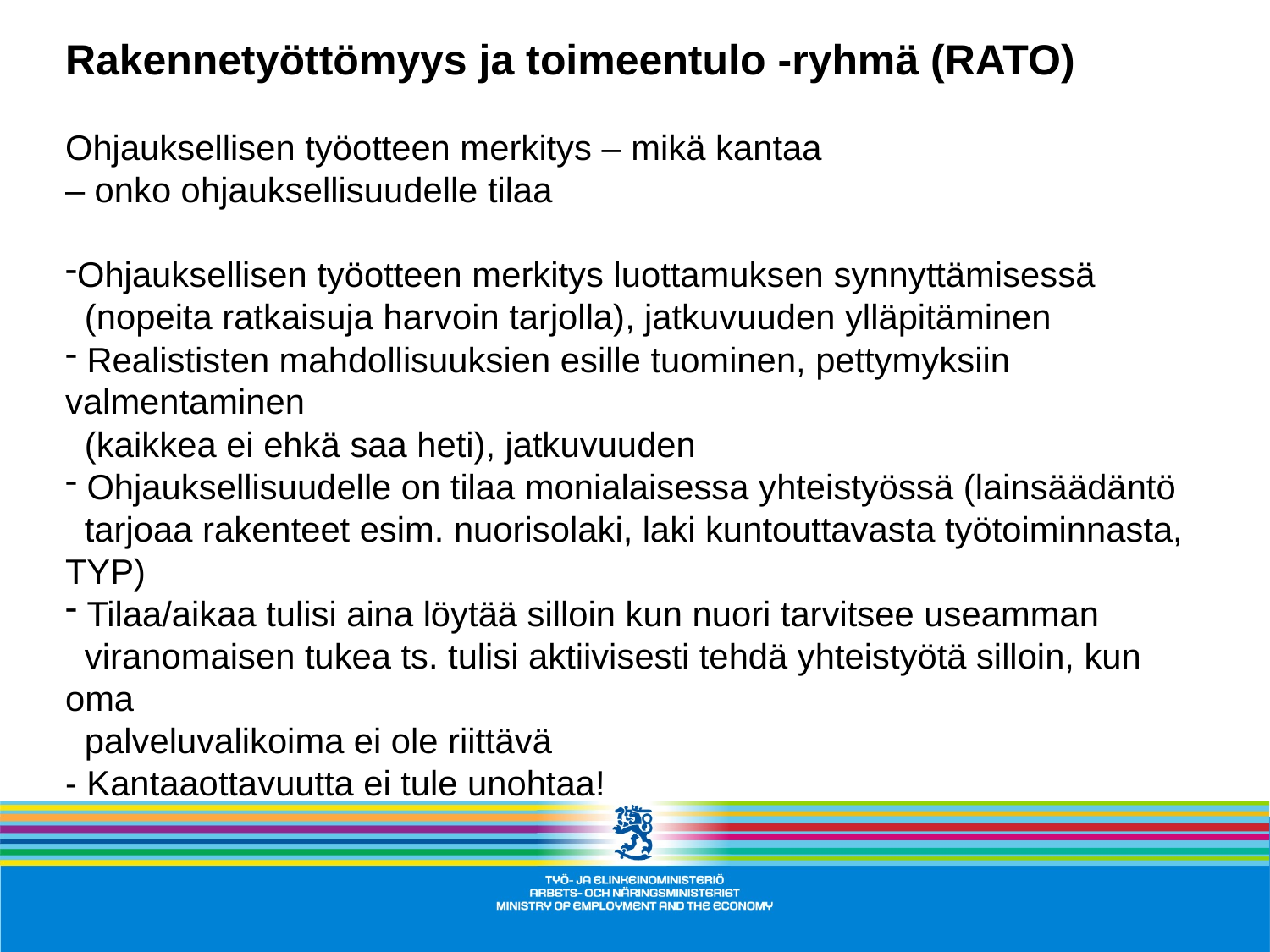

Rakennetyöttömyys ja toimeentulo -ryhmä (RATO)

Ohjauksellisen työotteen merkitys – mikä kantaa
– onko ohjauksellisuudelle tilaa

Ohjauksellisen työotteen merkitys luottamuksen synnyttämisessä
  (nopeita ratkaisuja harvoin tarjolla), jatkuvuuden ylläpitäminen
 Realististen mahdollisuuksien esille tuominen, pettymyksiin valmentaminen
  (kaikkea ei ehkä saa heti), jatkuvuuden
 Ohjauksellisuudelle on tilaa monialaisessa yhteistyössä (lainsäädäntö
  tarjoaa rakenteet esim. nuorisolaki, laki kuntouttavasta työtoiminnasta, TYP)
 Tilaa/aikaa tulisi aina löytää silloin kun nuori tarvitsee useamman
  viranomaisen tukea ts. tulisi aktiivisesti tehdä yhteistyötä silloin, kun oma
  palveluvalikoima ei ole riittävä
- Kantaaottavuutta ei tule unohtaa!